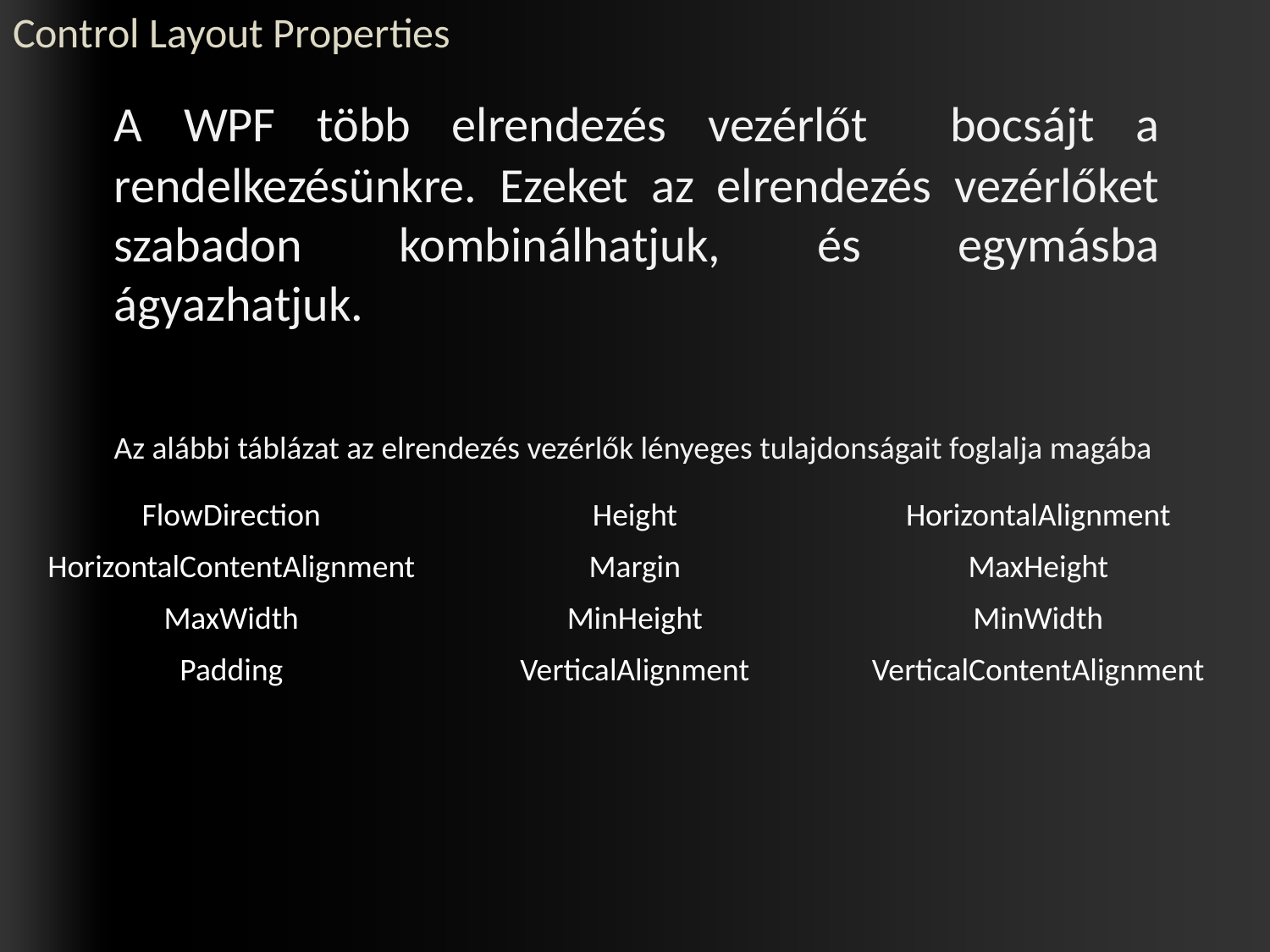

# Control Layout Properties
	A WPF több elrendezés vezérlőt  bocsájt a rendelkezésünkre. Ezeket az elrendezés vezérlőket szabadon kombinálhatjuk, és egymásba ágyazhatjuk.

	Az alábbi táblázat az elrendezés vezérlők lényeges tulajdonságait foglalja magába
| FlowDirection | Height | HorizontalAlignment |
| --- | --- | --- |
| HorizontalContentAlignment | Margin | MaxHeight |
| MaxWidth | MinHeight | MinWidth |
| Padding | VerticalAlignment | VerticalContentAlignment |